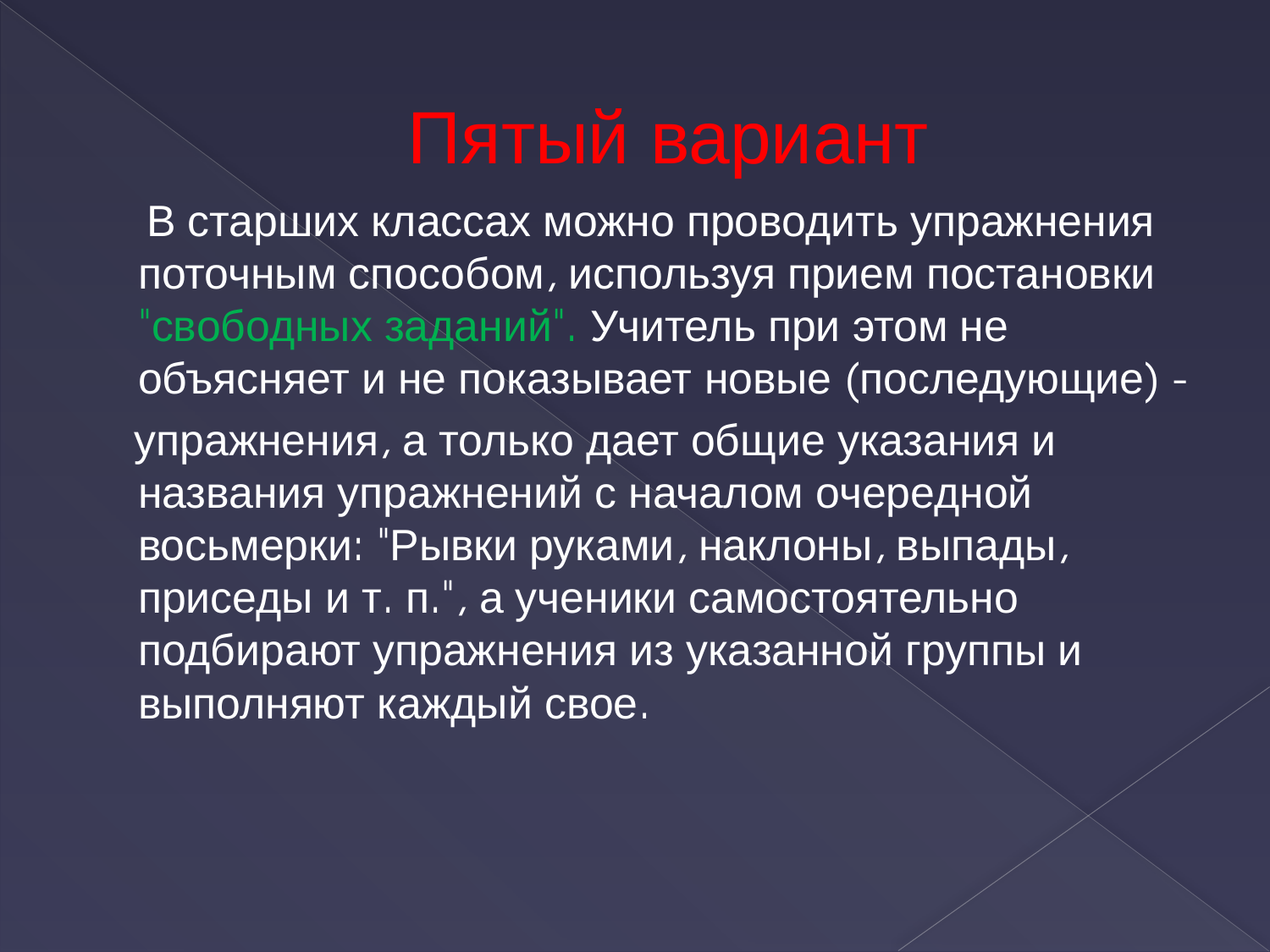

# Пятый вариант
     В старших классах можно проводить упражнения поточным способом, используя прием постановки "свободных заданий". Учитель при этом не объясняет и не показывает новые (последующие) ‑­
    упражнения, а только дает общие указания и названия упражнений с началом очередной восьмерки: "Рывки руками, наклоны, выпады, приседы и т. п.", а ученики самостоятельно подбирают упражнения из указанной группы и выполняют каждый свое.